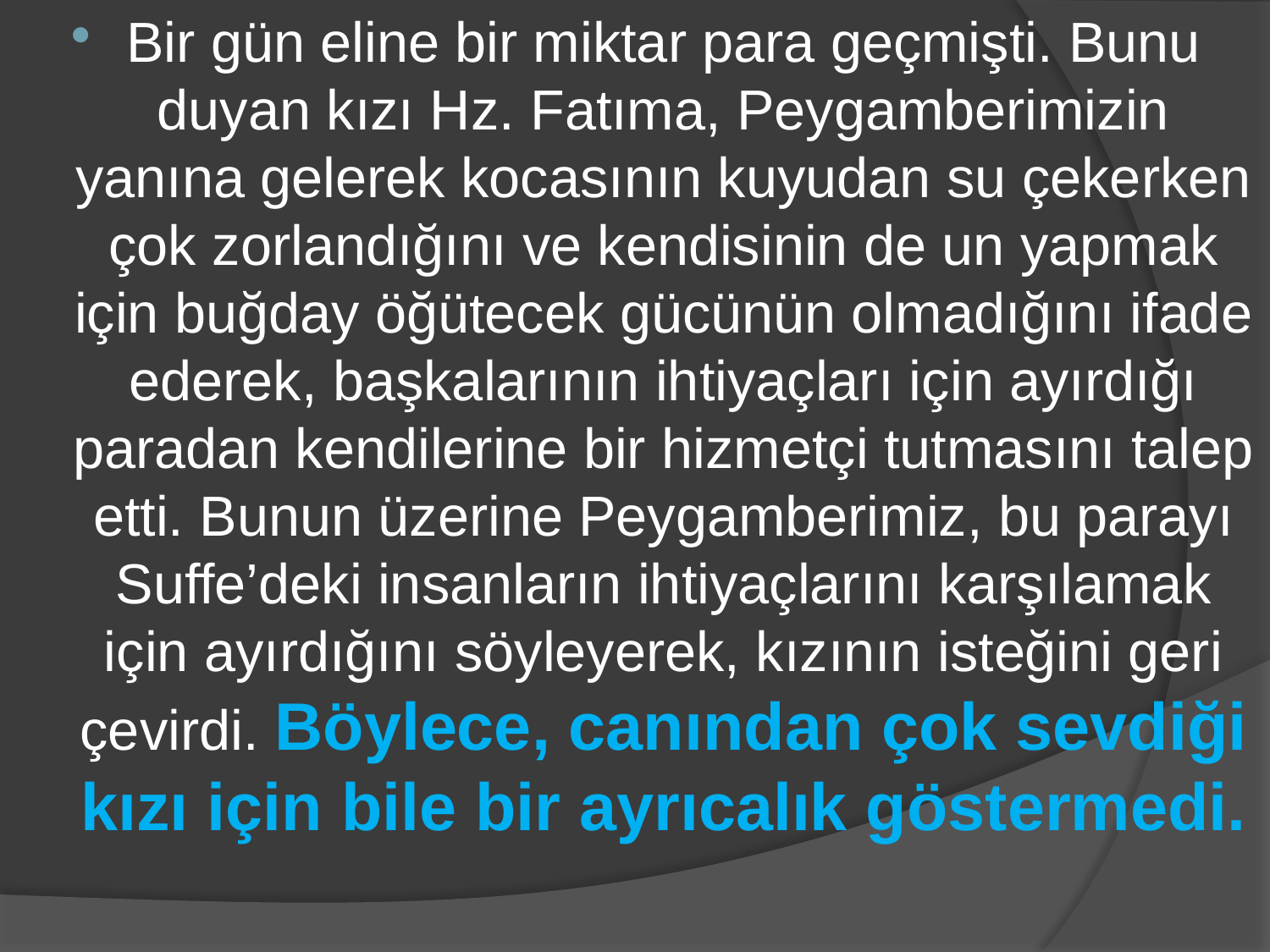

Bir gün eline bir miktar para geçmişti. Bunu duyan kızı Hz. Fatıma, Peygamberimizin yanına gelerek kocasının kuyudan su çekerken çok zorlandığını ve kendisinin de un yapmak için buğday öğütecek gücünün olmadığını ifade ederek, başkalarının ihtiyaçları için ayırdığı paradan kendilerine bir hizmetçi tutmasını talep etti. Bunun üzerine Peygamberimiz, bu parayı Suffe’deki insanların ihtiyaçlarını karşılamak için ayırdığını söyleyerek, kızının isteğini geri çevirdi. Böylece, canından çok sevdiği kızı için bile bir ayrıcalık göstermedi.